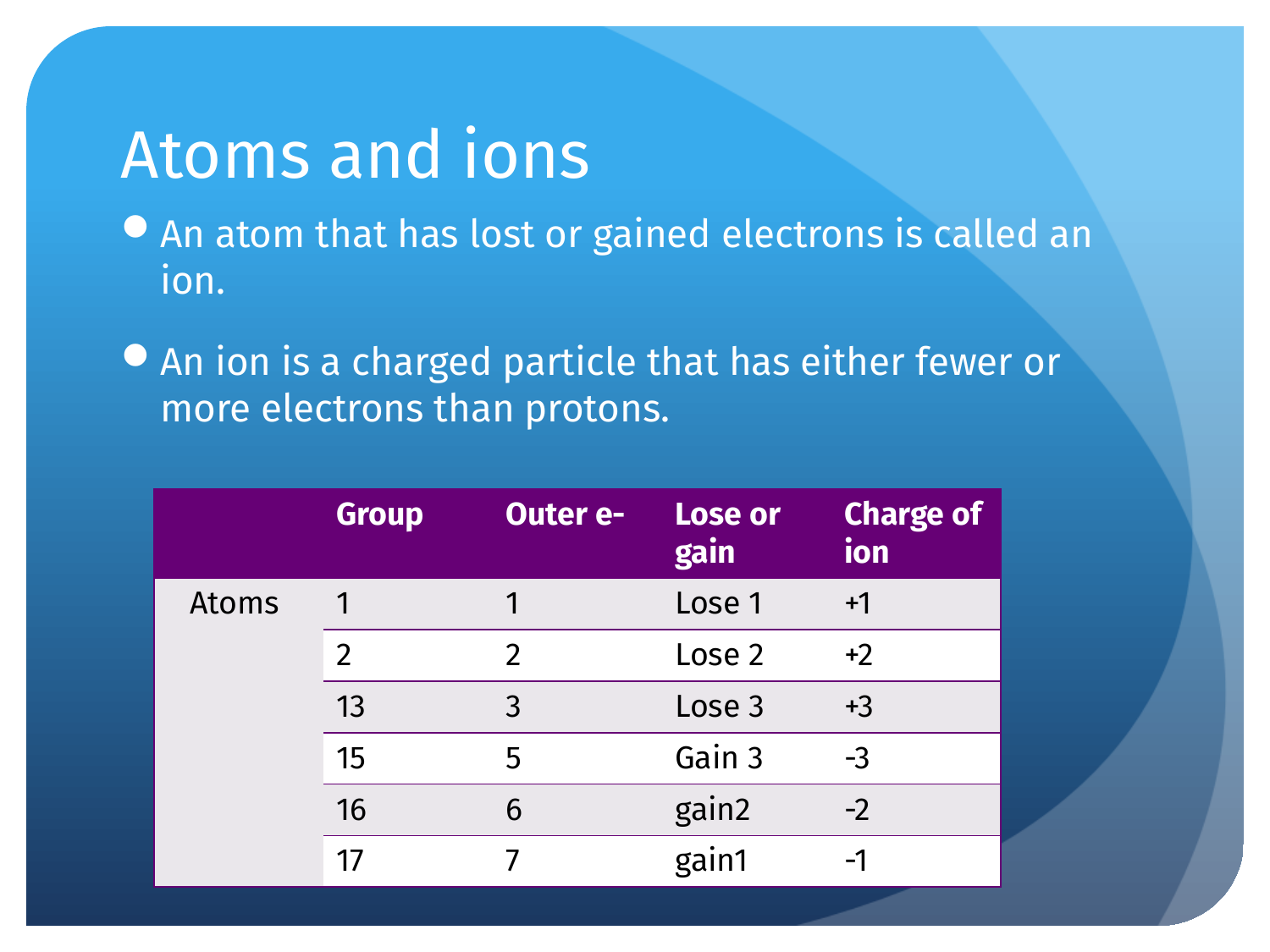

# Atoms and ions
An atom that has lost or gained electrons is called an ion.
An ion is a charged particle that has either fewer or more electrons than protons.
|  | Group | Outer e- | Lose or gain | Charge of ion |
| --- | --- | --- | --- | --- |
| Atoms | 1 | 1 | Lose 1 | +1 |
|  | 2 | 2 | Lose 2 | +2 |
|  | 13 | 3 | Lose 3 | +3 |
|  | 15 | 5 | Gain 3 | -3 |
|  | 16 | 6 | gain2 | -2 |
|  | 17 | 7 | gain1 | -1 |